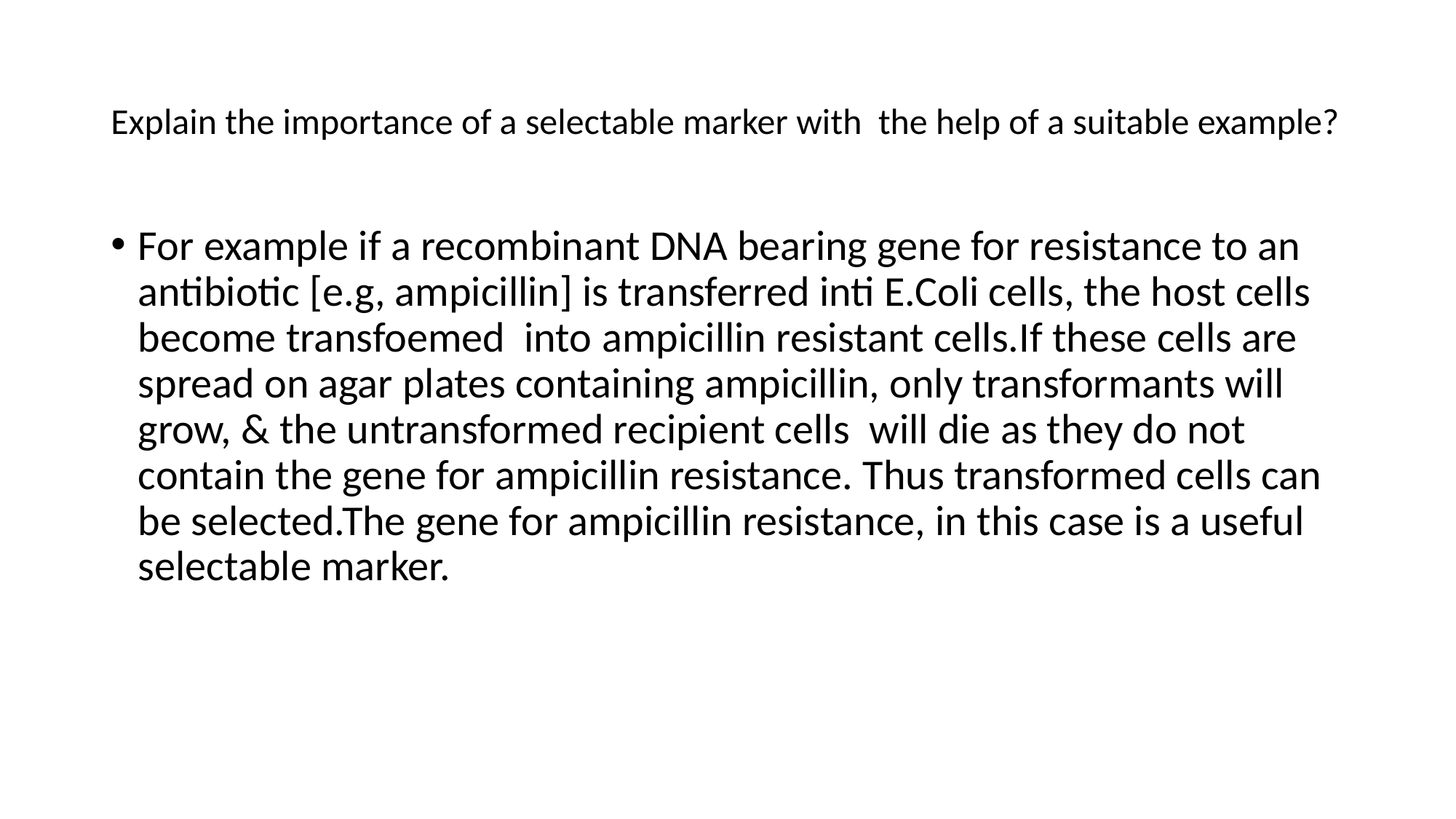

# Explain the importance of a selectable marker with  the help of a suitable example?
For example if a recombinant DNA bearing gene for resistance to an antibiotic [e.g, ampicillin] is transferred inti E.Coli cells, the host cells become transfoemed  into ampicillin resistant cells.If these cells are spread on agar plates containing ampicillin, only transformants will grow, & the untransformed recipient cells  will die as they do not contain the gene for ampicillin resistance. Thus transformed cells can be selected.The gene for ampicillin resistance, in this case is a useful selectable marker.